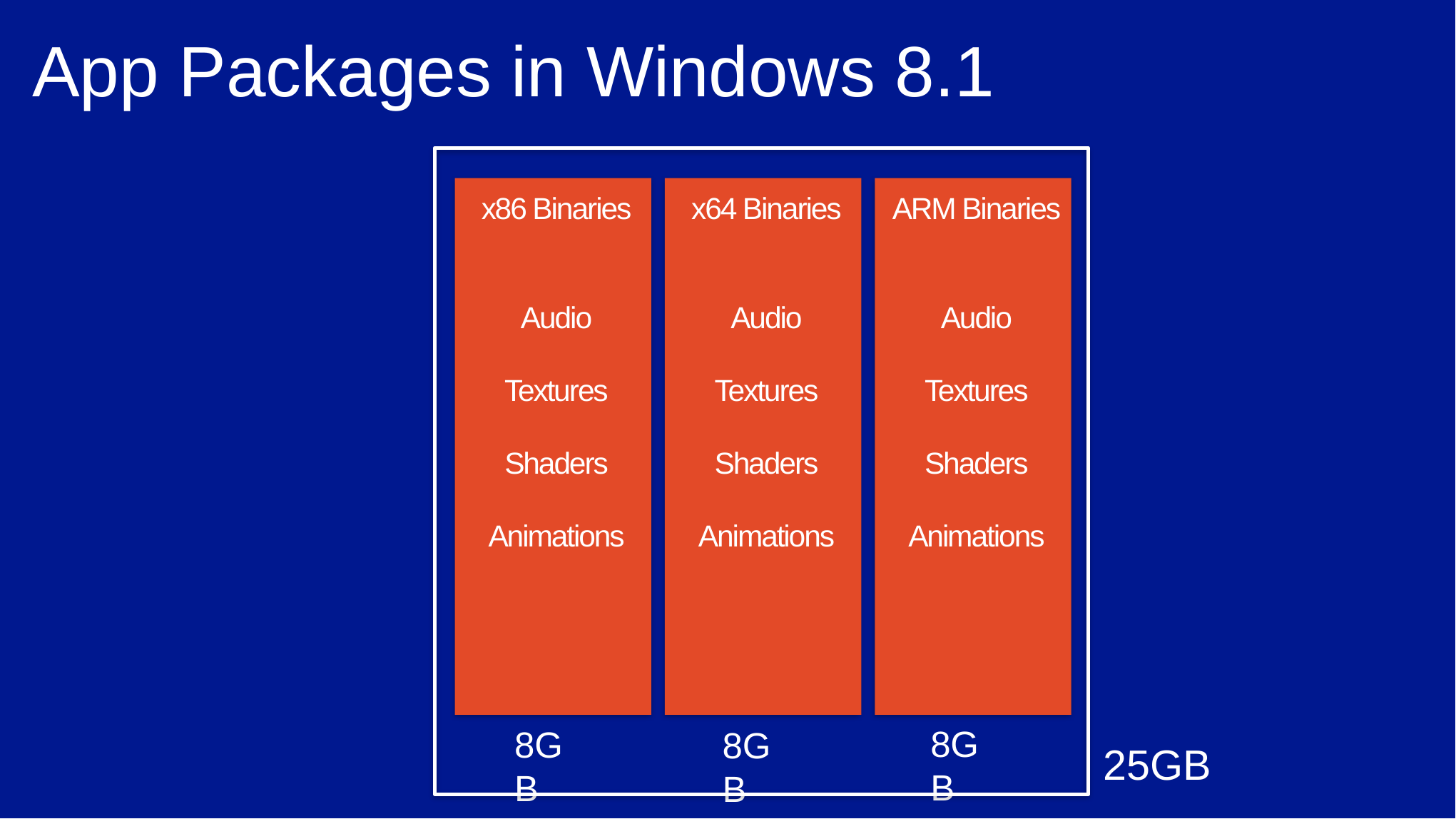

# App Packages in Windows 8.1

ARM Binaries

Audio

Textures

Shaders

Animations

x86 Binaries

Audio

Textures

Shaders

Animations

x64 Binaries

Audio

Textures

Shaders

Animations

8GB
8GB
8GB
25GB